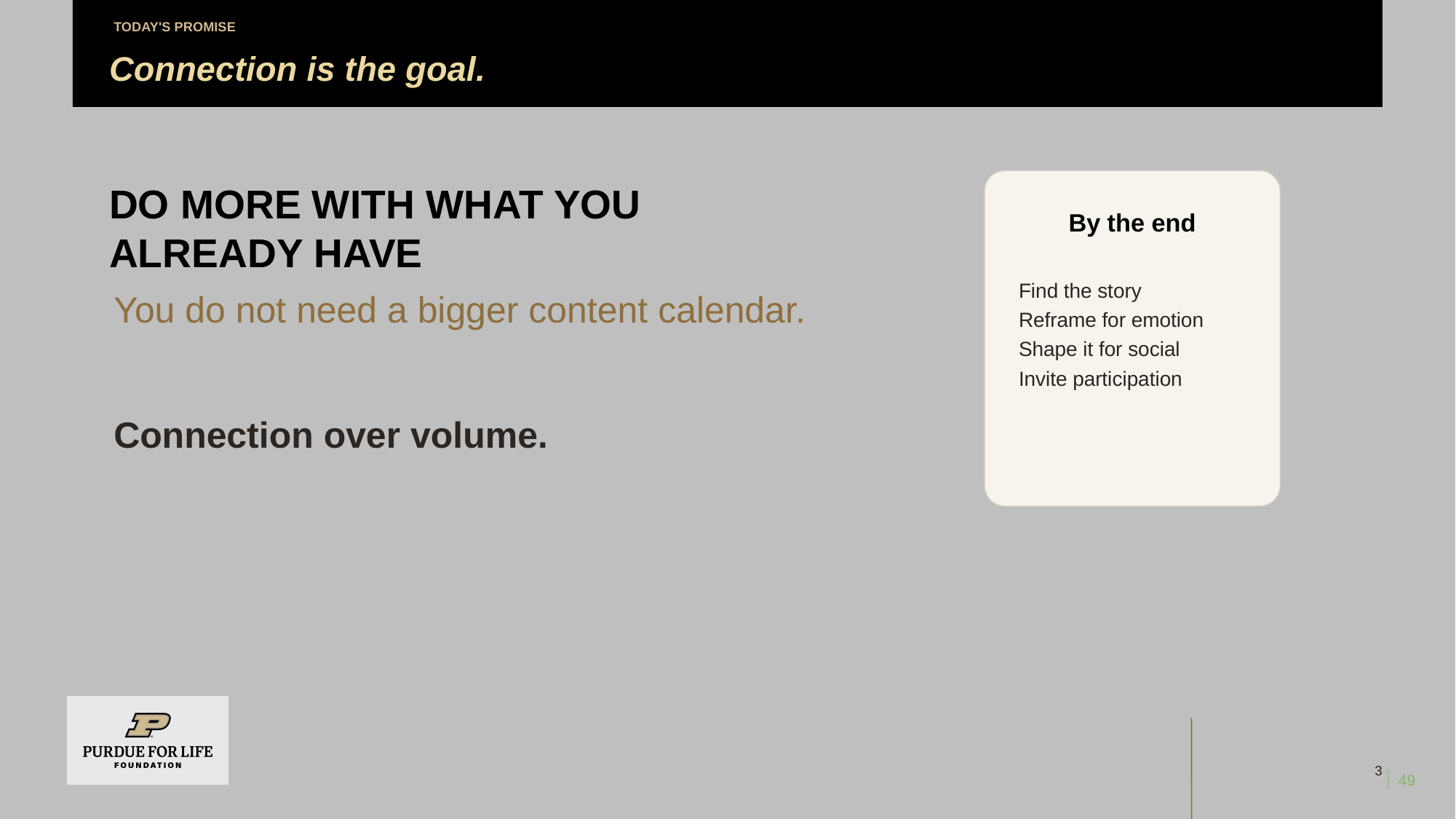

TODAY'S PROMISE
Connection is the goal.

DO MORE WITH WHAT YOU ALREADY HAVE
By the end
Find the story
Reframe for emotion
Shape it for social
Invite participation
You do not need a bigger content calendar.
Connection over volume.

3